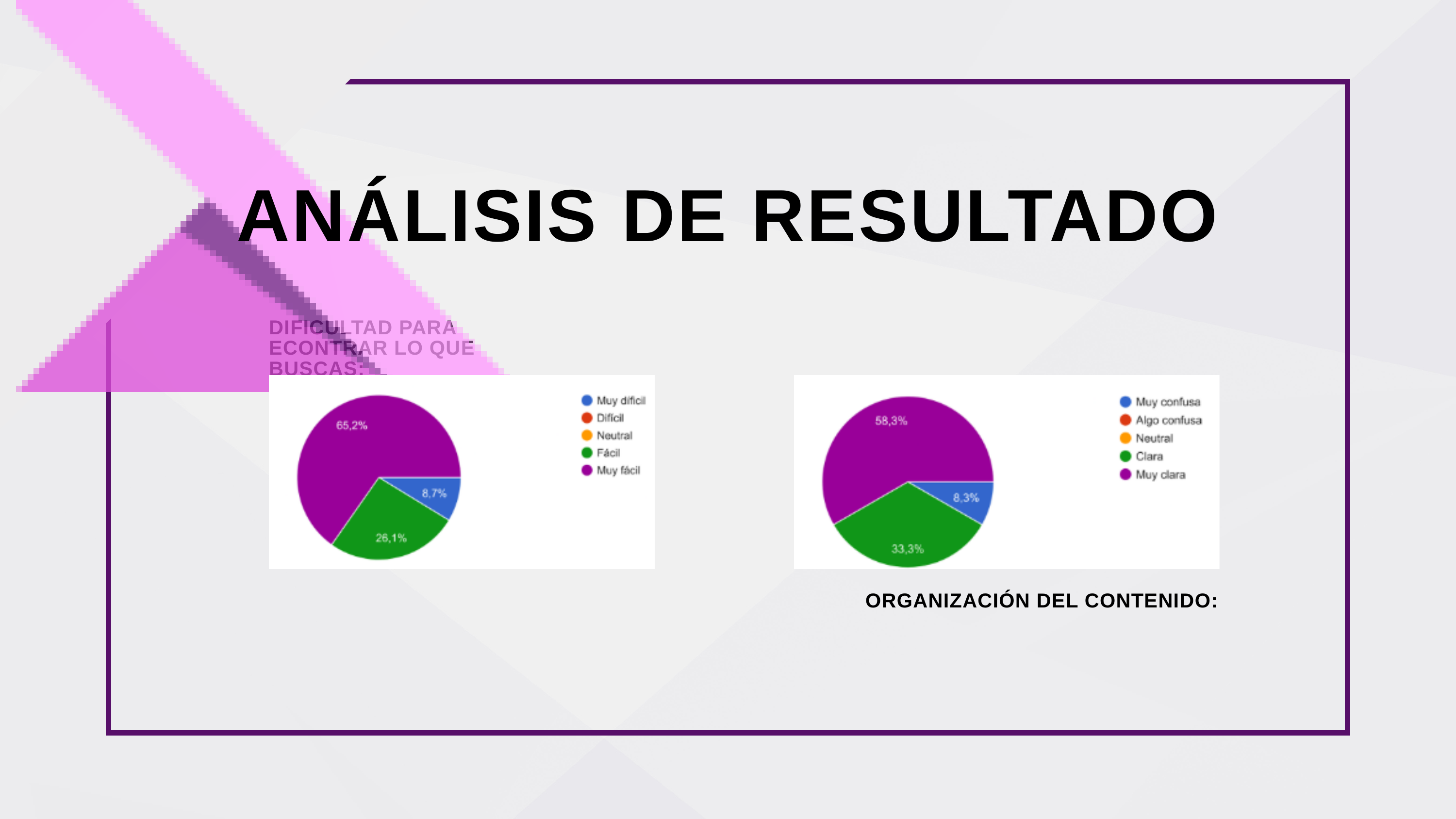

ANÁLISIS DE RESULTADO
DIFICULTAD PARA ECONTRAR LO QUE BUSCAS:

ORGANIZACIÓN DEL CONTENIDO: